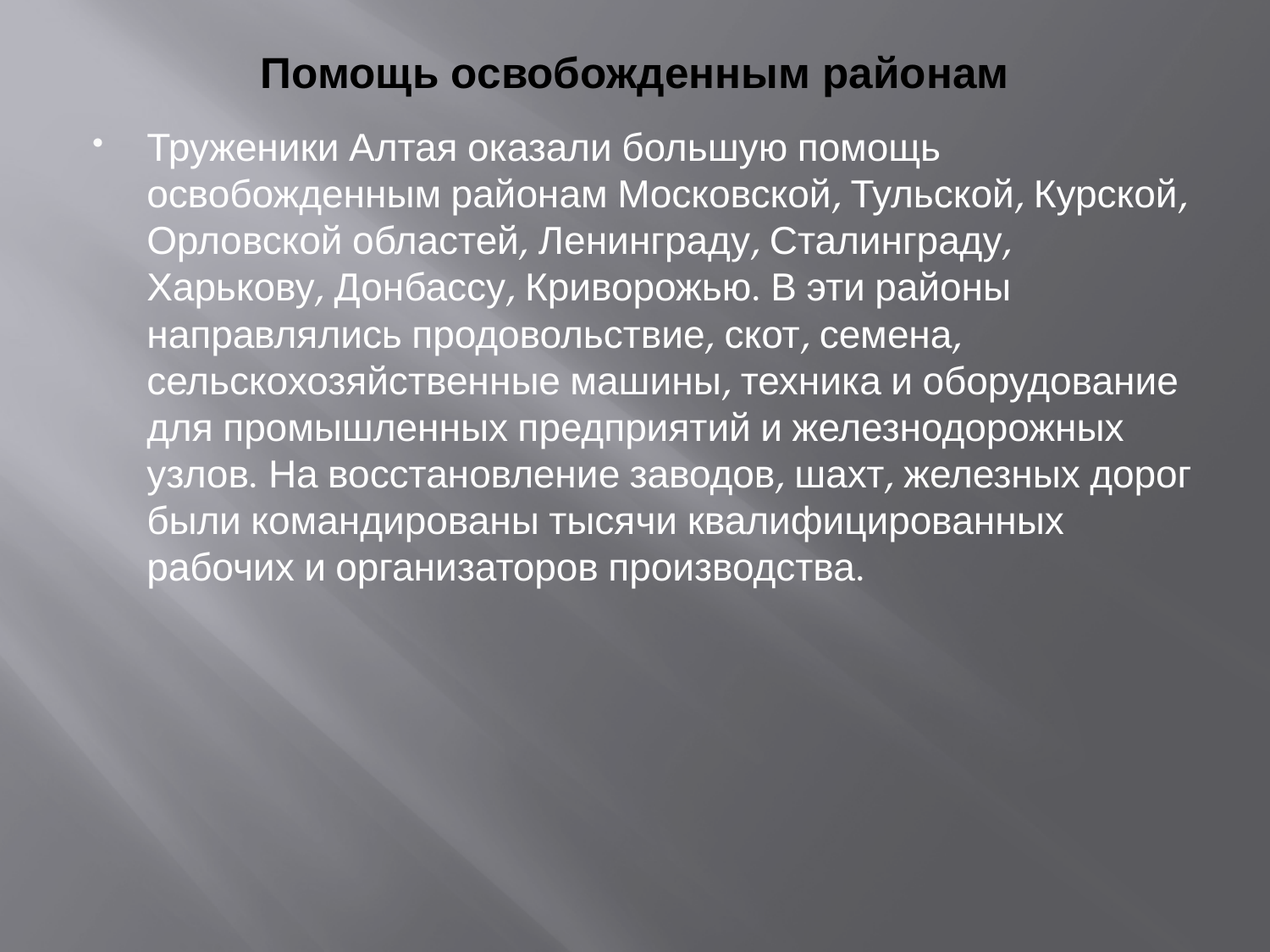

# Помощь освобожденным районам
Труженики Алтая оказали большую помощь освобожденным районам Московской, Тульской, Курской, Орловской областей, Ленинграду, Сталинграду, Харькову, Донбассу, Криворожью. В эти районы направлялись продовольствие, скот, семена, сельскохозяйственные машины, техника и оборудование для промышленных предприятий и железнодорожных узлов. На восстановление заводов, шахт, железных дорог были командированы тысячи квалифицированных рабочих и организаторов производства.